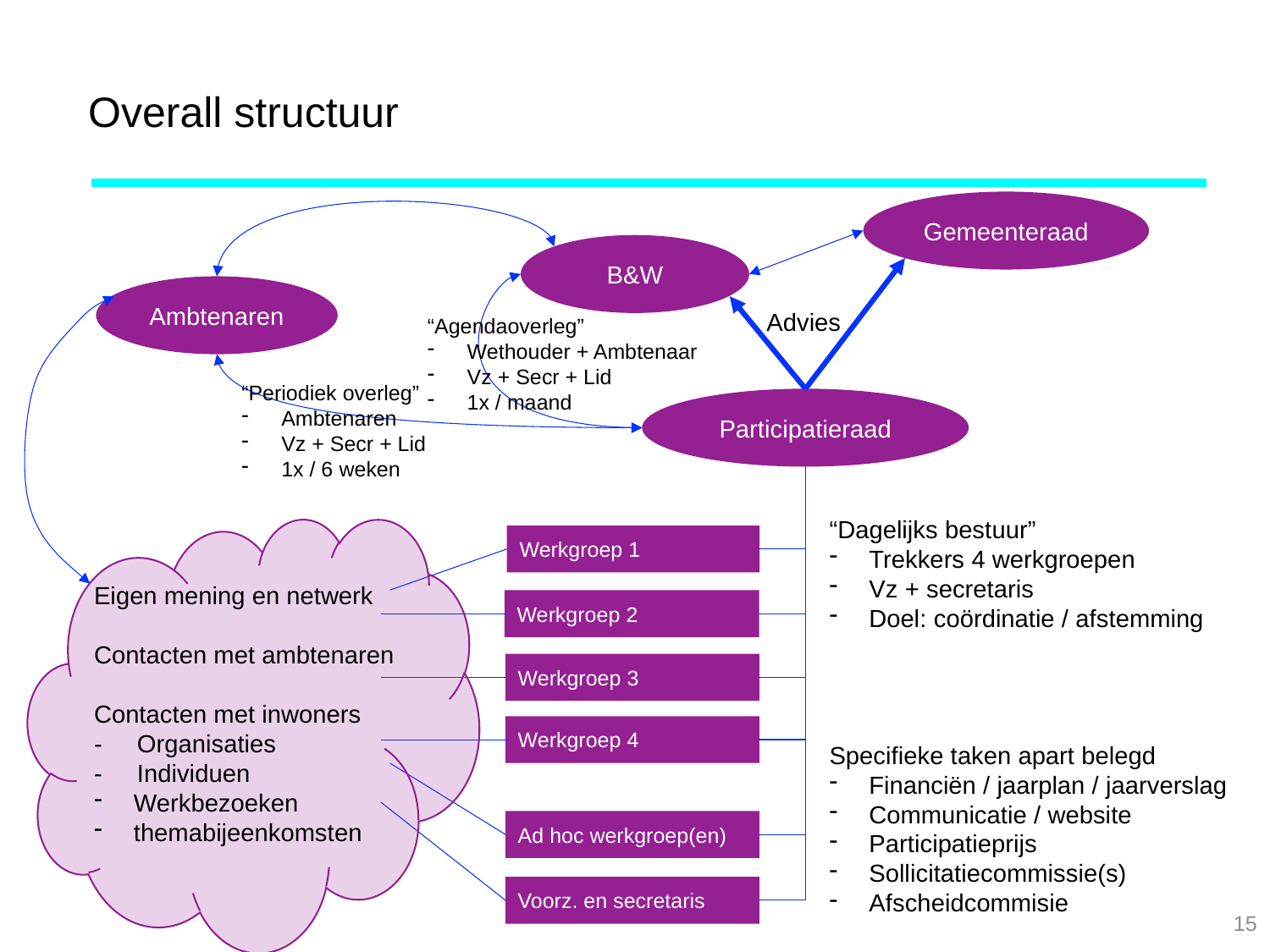

# Overall structuur
Gemeenteraad
B&W
Ambtenaren

Advies
“Agendaoverleg”
Wethouder + Ambtenaar
Vz + Secr + Lid
1x / maand
“Periodiek overleg”
Ambtenaren
Vz + Secr + Lid
1x / 6 weken
Participatieraad
“Dagelijks bestuur”
Trekkers 4 werkgroepen
Vz + secretaris
Doel: coördinatie / afstemming

Werkgroep 1
Eigen mening en netwerk
Contacten met ambtenaren

Contacten met inwoners
-     Organisaties
-     Individuen
Werkbezoeken
themabijeenkomsten
Werkgroep 2
Werkgroep 3
Werkgroep 4
Specifieke taken apart belegd
Financiën / jaarplan / jaarverslag
Communicatie / website
Participatieprijs
Sollicitatiecommissie(s)
Afscheidcommisie
Ad hoc werkgroep(en)
Voorz. en secretaris
15